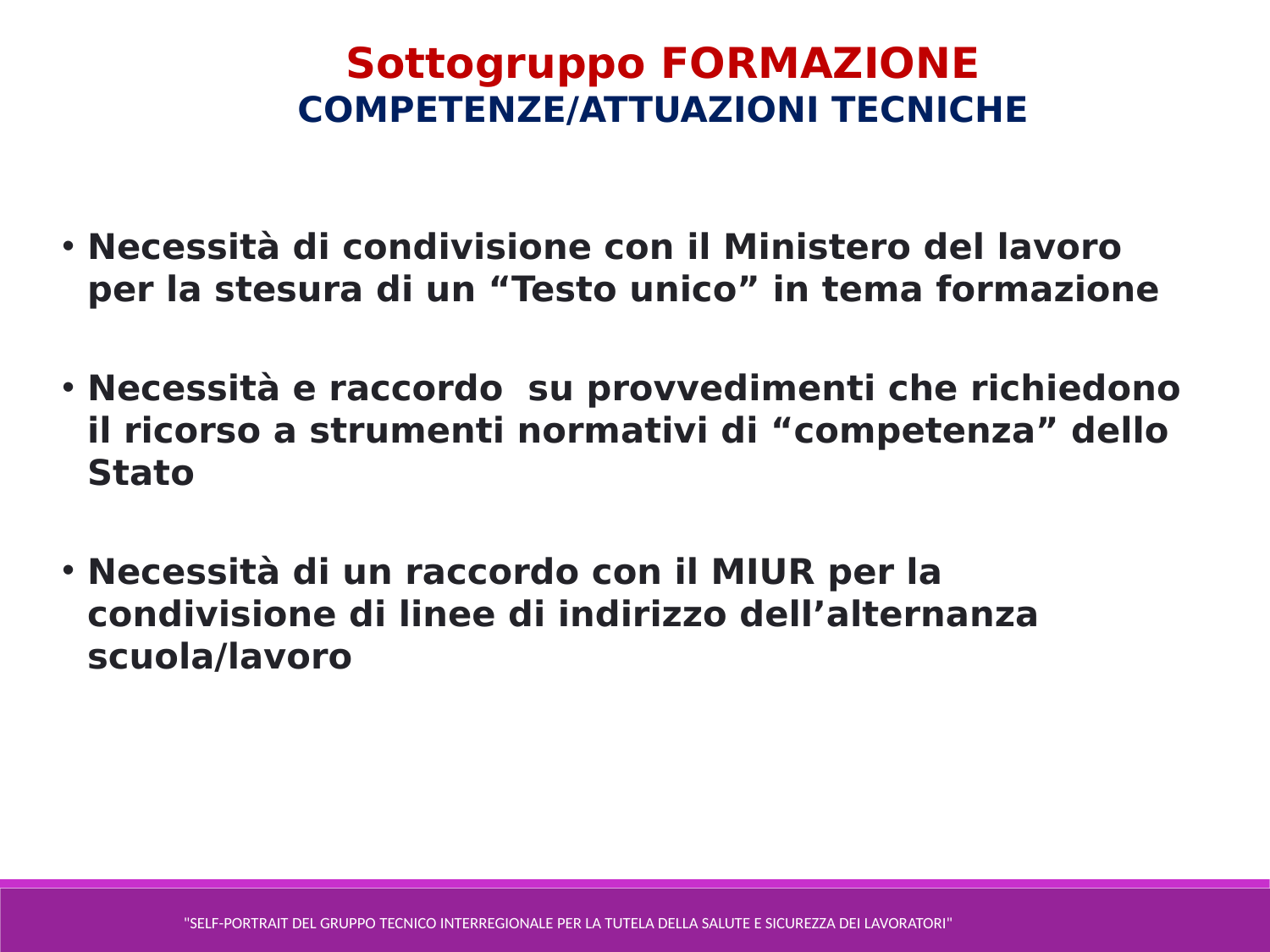

Sottogruppo FORMAZIONE
COMPETENZE/ATTUAZIONI TECNICHE
Necessità di condivisione con il Ministero del lavoro per la stesura di un “Testo unico” in tema formazione

Necessità e raccordo  su provvedimenti che richiedono il ricorso a strumenti normativi di “competenza” dello Stato

Necessità di un raccordo con il MIUR per la condivisione di linee di indirizzo dell’alternanza scuola/lavoro